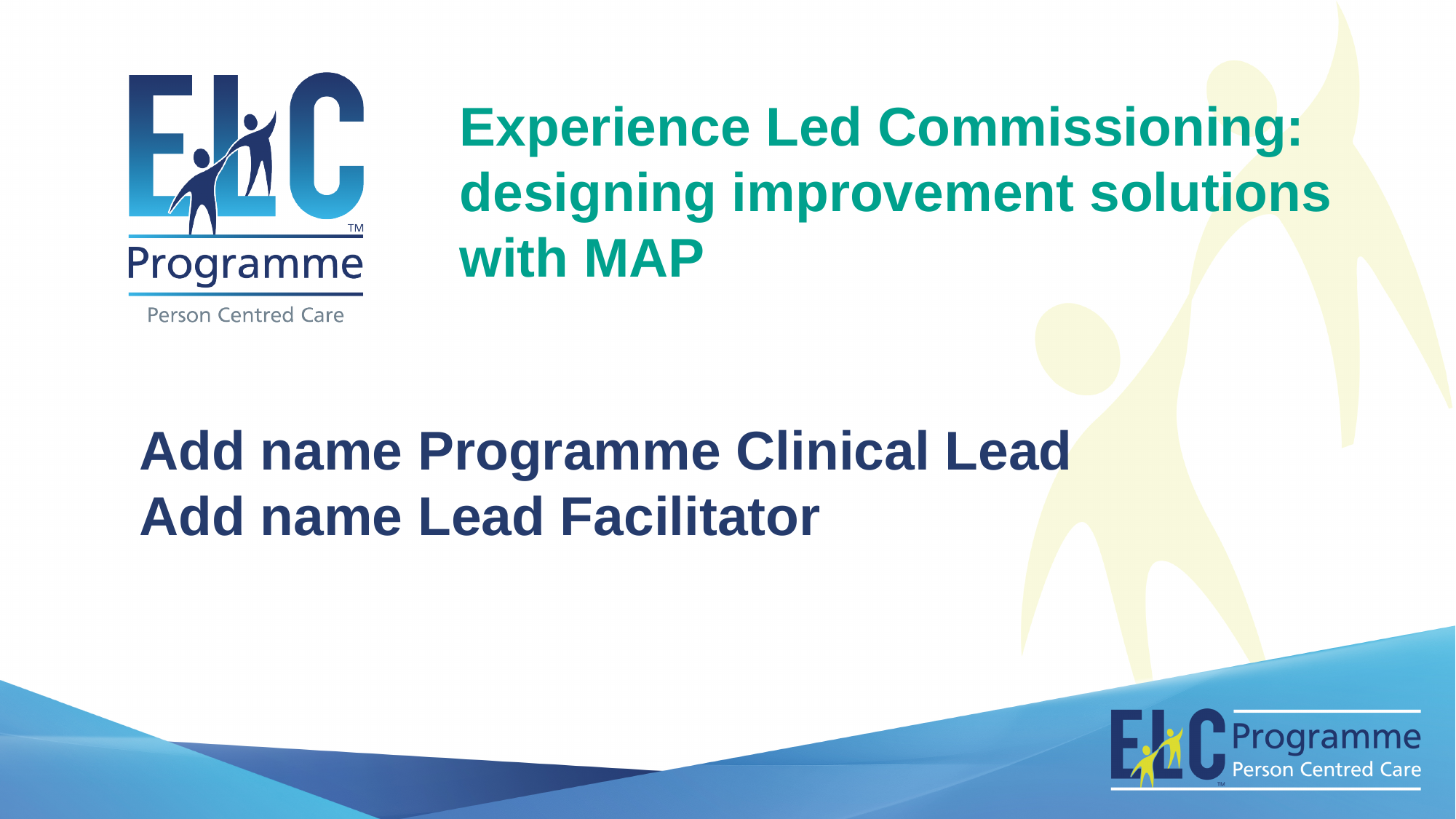

Experience Led Commissioning: designing improvement solutions with MAP
Add name Programme Clinical Lead
Add name Lead Facilitator